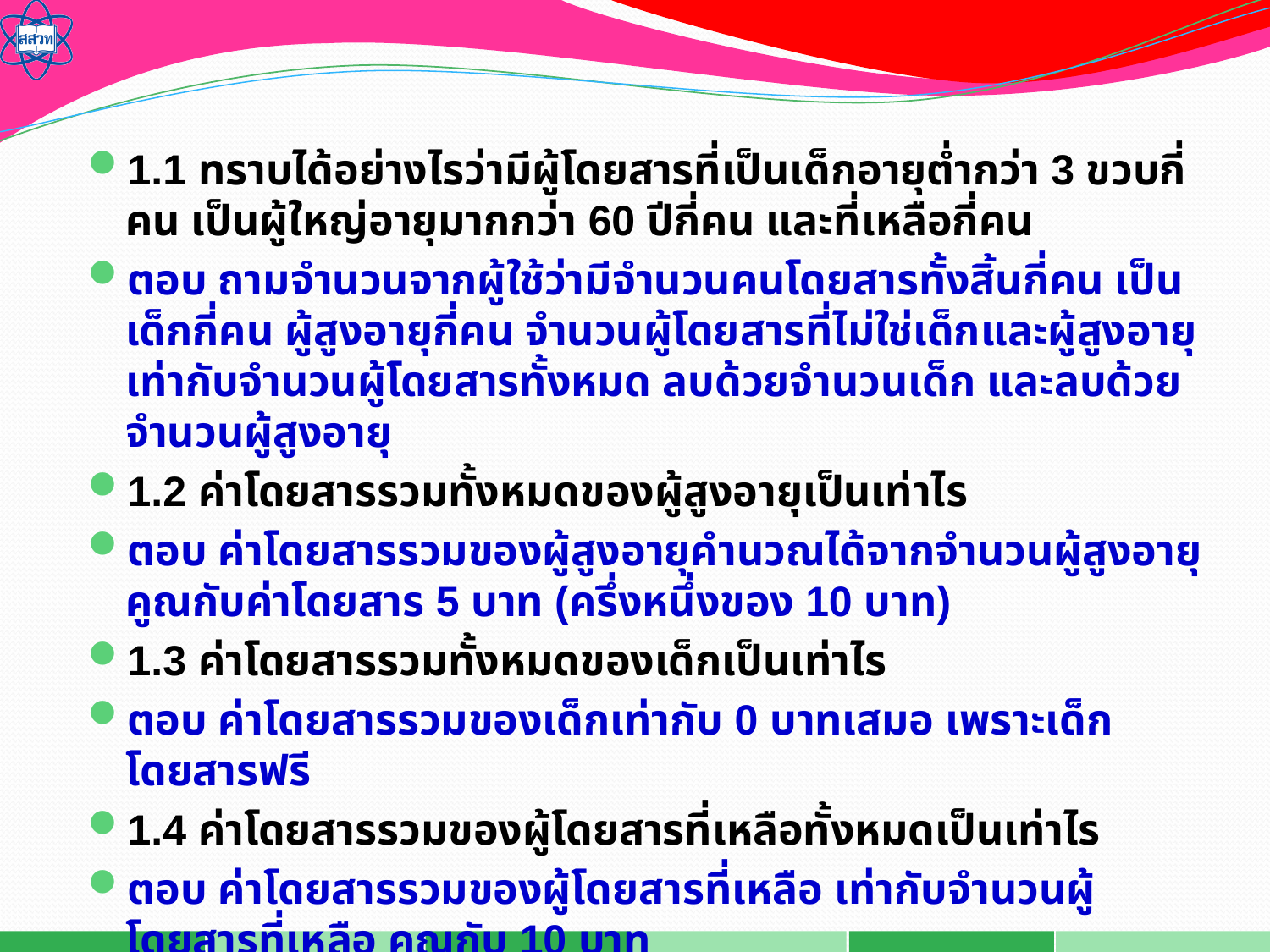

1.1 ทราบได้อย่างไรว่ามีผู้โดยสารที่เป็นเด็กอายุต่ำกว่า 3 ขวบกี่คน เป็นผู้ใหญ่อายุมากกว่า 60 ปีกี่คน และที่เหลือกี่คน
ตอบ ถามจำนวนจากผู้ใช้ว่ามีจำนวนคนโดยสารทั้งสิ้นกี่คน เป็นเด็กกี่คน ผู้สูงอายุกี่คน จำนวนผู้โดยสารที่ไม่ใช่เด็กและผู้สูงอายุเท่ากับจำนวนผู้โดยสารทั้งหมด ลบด้วยจำนวนเด็ก และลบด้วยจำนวนผู้สูงอายุ
1.2 ค่าโดยสารรวมทั้งหมดของผู้สูงอายุเป็นเท่าไร
ตอบ ค่าโดยสารรวมของผู้สูงอายุคำนวณได้จากจำนวนผู้สูงอายุ คูณกับค่าโดยสาร 5 บาท (ครึ่งหนึ่งของ 10 บาท)
1.3 ค่าโดยสารรวมทั้งหมดของเด็กเป็นเท่าไร
ตอบ ค่าโดยสารรวมของเด็กเท่ากับ 0 บาทเสมอ เพราะเด็กโดยสารฟรี
1.4 ค่าโดยสารรวมของผู้โดยสารที่เหลือทั้งหมดเป็นเท่าไร
ตอบ ค่าโดยสารรวมของผู้โดยสารที่เหลือ เท่ากับจำนวนผู้โดยสารที่เหลือ คูณกับ 10 บาท